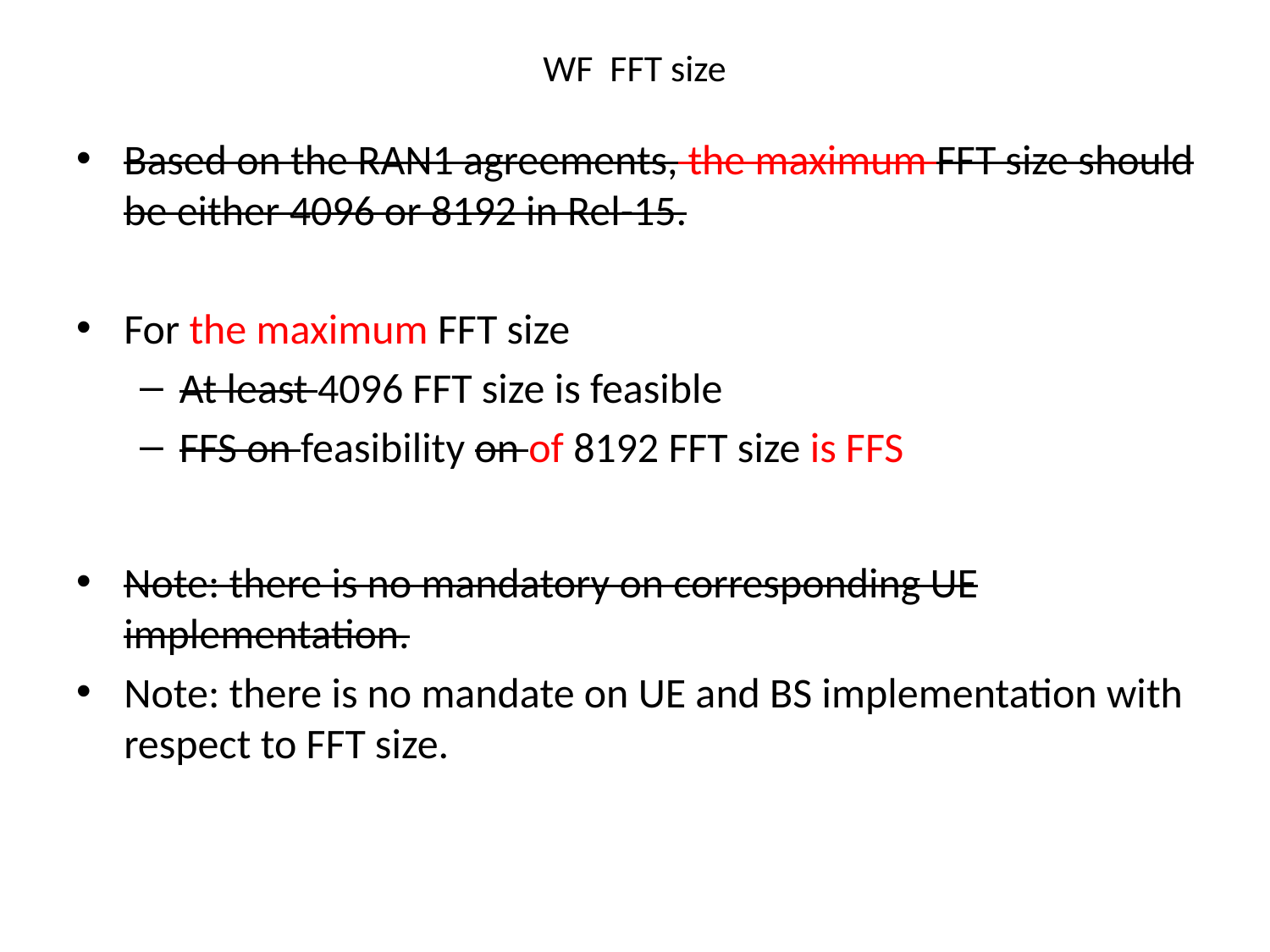

# WF  FFT size
Based on the RAN1 agreements, the maximum FFT size should be either 4096 or 8192 in Rel-15.

For the maximum FFT size
At least 4096 FFT size is feasible
FFS on feasibility on of 8192 FFT size is FFS

Note: there is no mandatory on corresponding UE implementation.
Note: there is no mandate on UE and BS implementation with respect to FFT size.